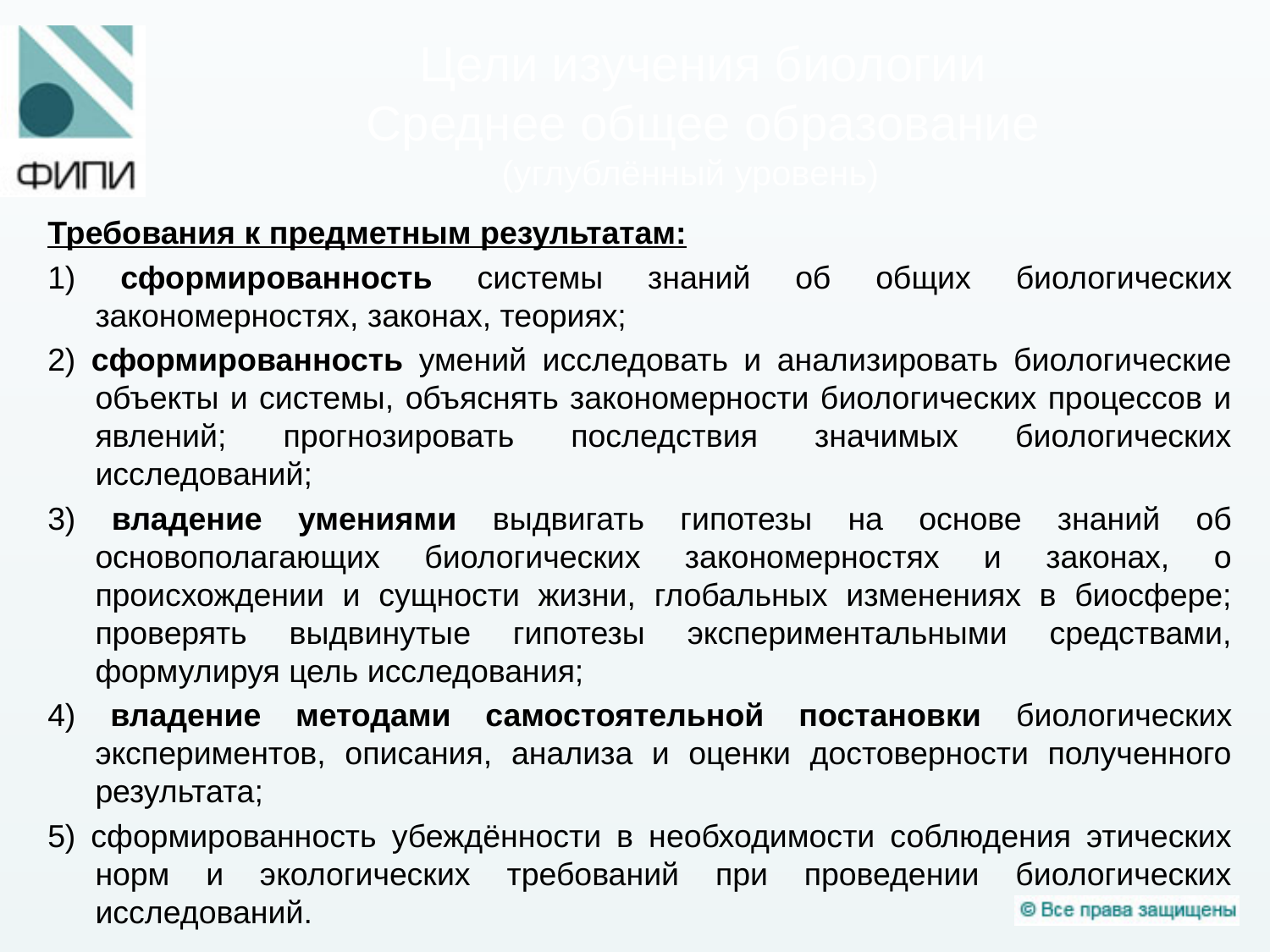

Цели изучения биологии
Среднее общее образование
(углублённый уровень)
Требования к предметным результатам:
1) сформированность системы знаний об общих биологических закономерностях, законах, теориях;
2) сформированность умений исследовать и анализировать биологические объекты и системы, объяснять закономерности биологических процессов и явлений; прогнозировать последствия значимых биологических исследований;
3) владение умениями выдвигать гипотезы на основе знаний об основополагающих биологических закономерностях и законах, о происхождении и сущности жизни, глобальных изменениях в биосфере; проверять выдвинутые гипотезы экспериментальными средствами, формулируя цель исследования;
4) владение методами самостоятельной постановки биологических экспериментов, описания, анализа и оценки достоверности полученного результата;
5) сформированность убеждённости в необходимости соблюдения этических норм и экологических требований при проведении биологических исследований.